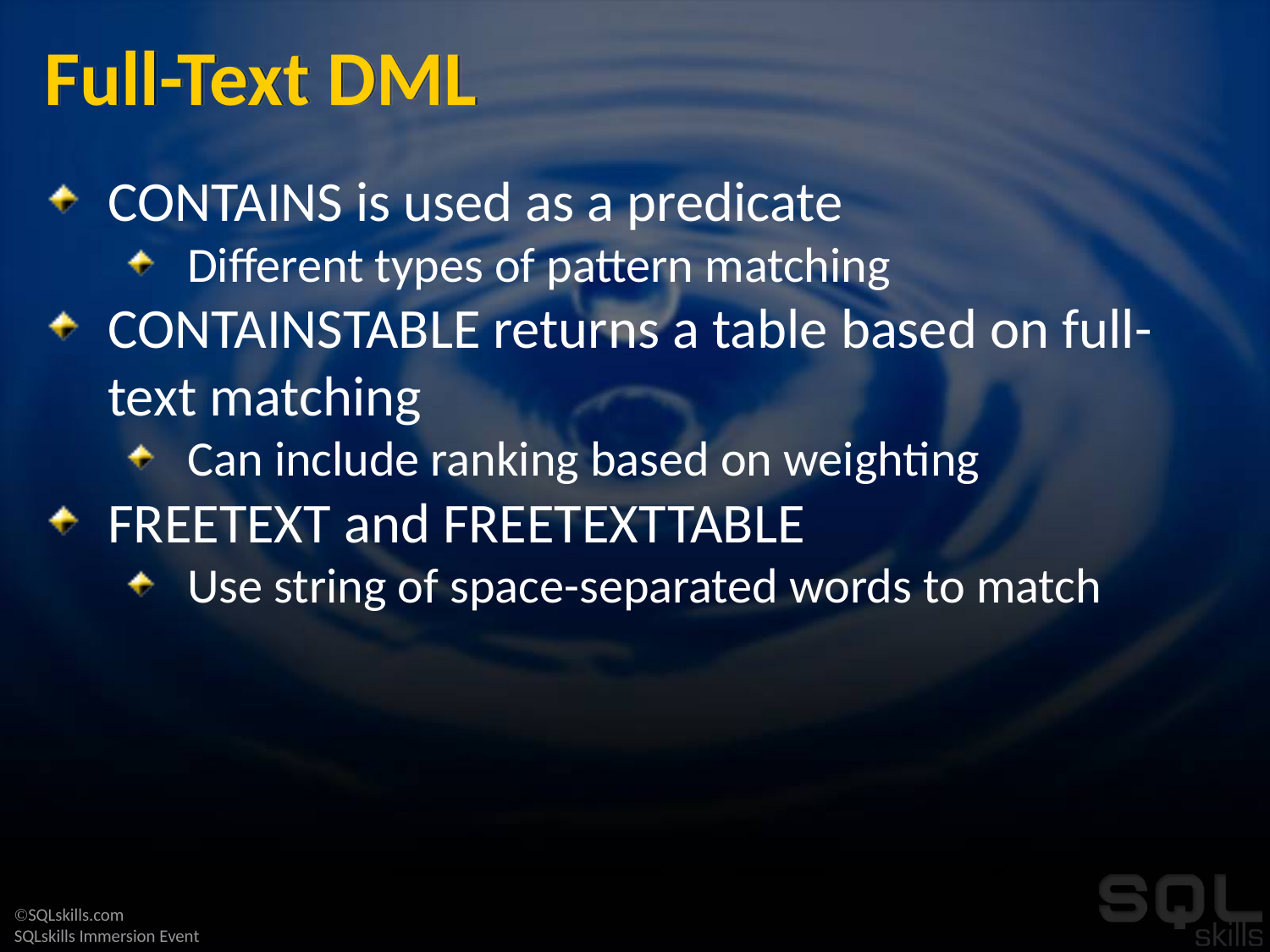

# Full-Text DML
CONTAINS is used as a predicate
Different types of pattern matching
CONTAINSTABLE returns a table based on full-text matching
Can include ranking based on weighting
FREETEXT and FREETEXTTABLE
Use string of space-separated words to match